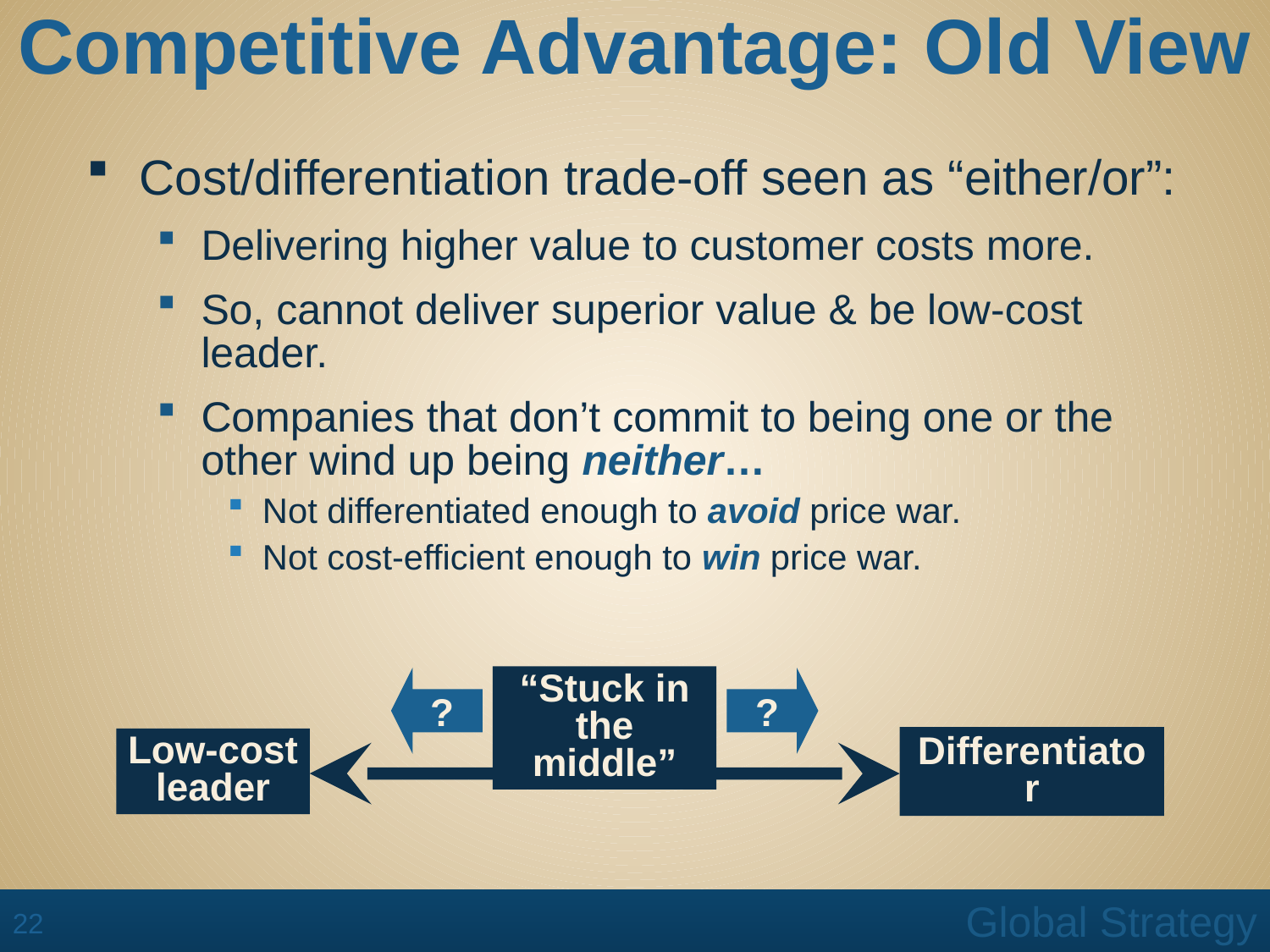

# Competitive Advantage: Old View
Cost/differentiation trade-off seen as “either/or”:
Delivering higher value to customer costs more.
So, cannot deliver superior value & be low-cost leader.
Companies that don’t commit to being one or the other wind up being neither…
Not differentiated enough to avoid price war.
Not cost-efficient enough to win price war.
“Stuck in the middle”
?
?
Low-cost leader
Differentiator